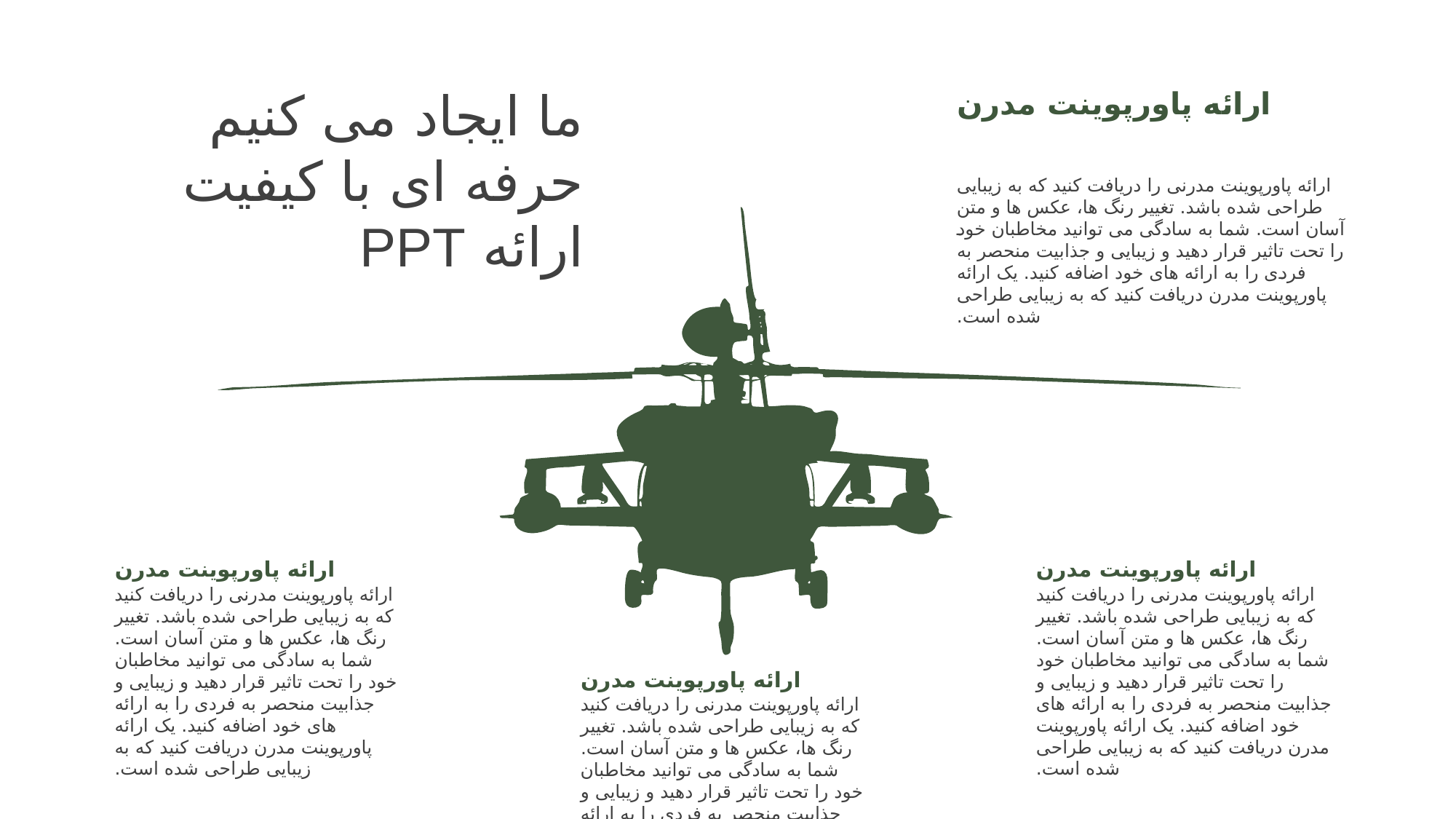

ارائه پاورپوینت مدرن
ما ایجاد می کنیم حرفه ای با کیفیت ارائه PPT
ارائه پاورپوینت مدرنی را دریافت کنید که به زیبایی طراحی شده باشد. تغییر رنگ ها، عکس ها و متن آسان است. شما به سادگی می توانید مخاطبان خود را تحت تاثیر قرار دهید و زیبایی و جذابیت منحصر به فردی را به ارائه های خود اضافه کنید. یک ارائه پاورپوینت مدرن دریافت کنید که به زیبایی طراحی شده است.

ارائه پاورپوینت مدرن
ارائه پاورپوینت مدرنی را دریافت کنید که به زیبایی طراحی شده باشد. تغییر رنگ ها، عکس ها و متن آسان است. شما به سادگی می توانید مخاطبان خود را تحت تاثیر قرار دهید و زیبایی و جذابیت منحصر به فردی را به ارائه های خود اضافه کنید. یک ارائه پاورپوینت مدرن دریافت کنید که به زیبایی طراحی شده است.
ارائه پاورپوینت مدرن
ارائه پاورپوینت مدرنی را دریافت کنید که به زیبایی طراحی شده باشد. تغییر رنگ ها، عکس ها و متن آسان است. شما به سادگی می توانید مخاطبان خود را تحت تاثیر قرار دهید و زیبایی و جذابیت منحصر به فردی را به ارائه های خود اضافه کنید. یک ارائه پاورپوینت مدرن دریافت کنید که به زیبایی طراحی شده است.
ارائه پاورپوینت مدرن
ارائه پاورپوینت مدرنی را دریافت کنید که به زیبایی طراحی شده باشد. تغییر رنگ ها، عکس ها و متن آسان است. شما به سادگی می توانید مخاطبان خود را تحت تاثیر قرار دهید و زیبایی و جذابیت منحصر به فردی را به ارائه های خود اضافه کنید. یک ارائه پاورپوینت مدرن دریافت کنید که به زیبایی طراحی شده است.